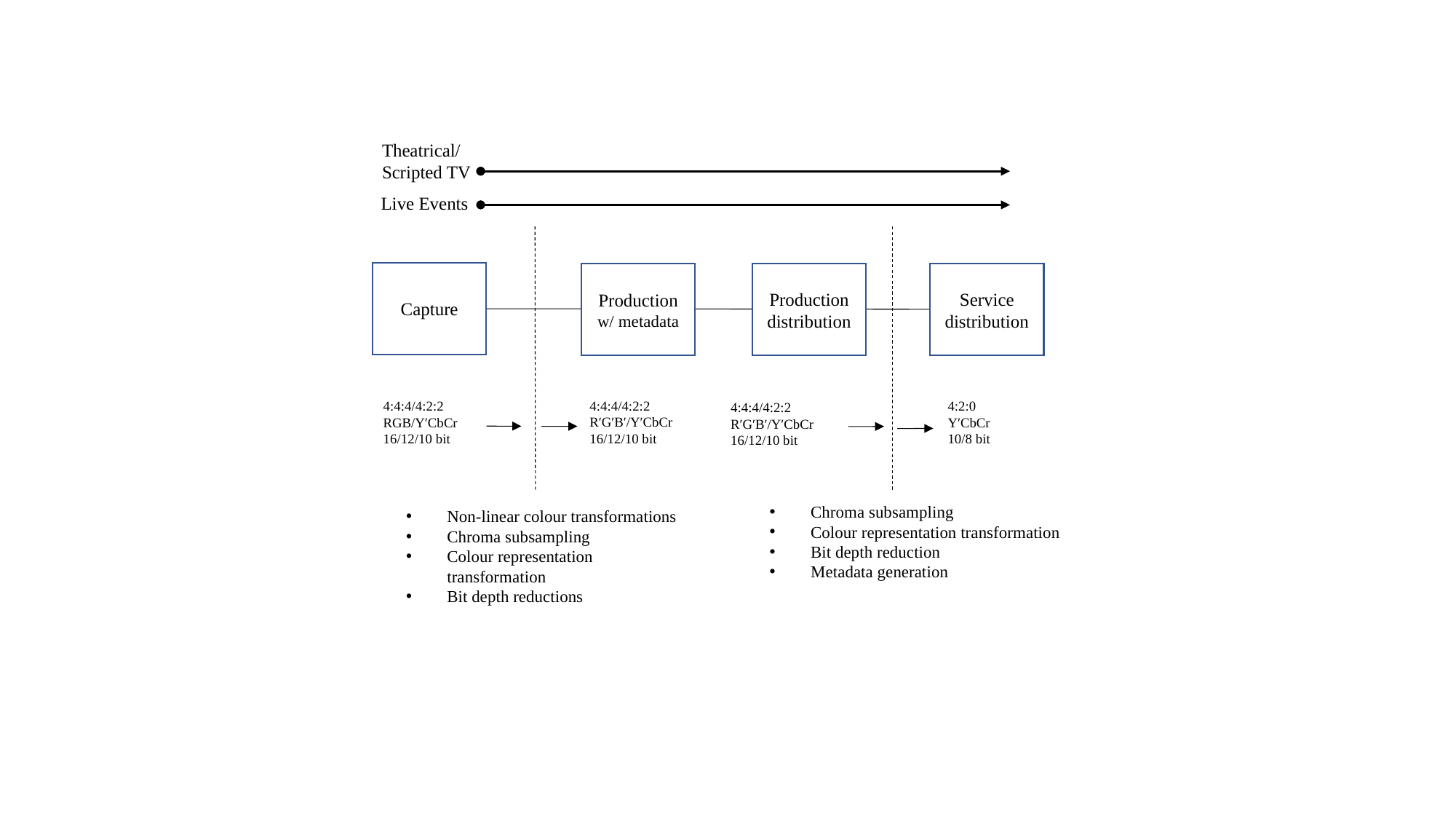

Theatrical/
Scripted TV
Live Events
Capture
Production w/ metadata
Production
distribution
Service
distribution
4:4:4/4:2:2
R′G′B′/Y′CbCr
16/12/10 bit
4:4:4/4:2:2
RGB/Y′CbCr
16/12/10 bit
4:2:0
Y′CbCr
10/8 bit
4:4:4/4:2:2
R′G′B′/Y′CbCr
16/12/10 bit
Chroma subsampling
Colour representation transformation
Bit depth reduction
Metadata generation
Non-linear colour transformations
Chroma subsampling
Colour representation transformation
Bit depth reductions